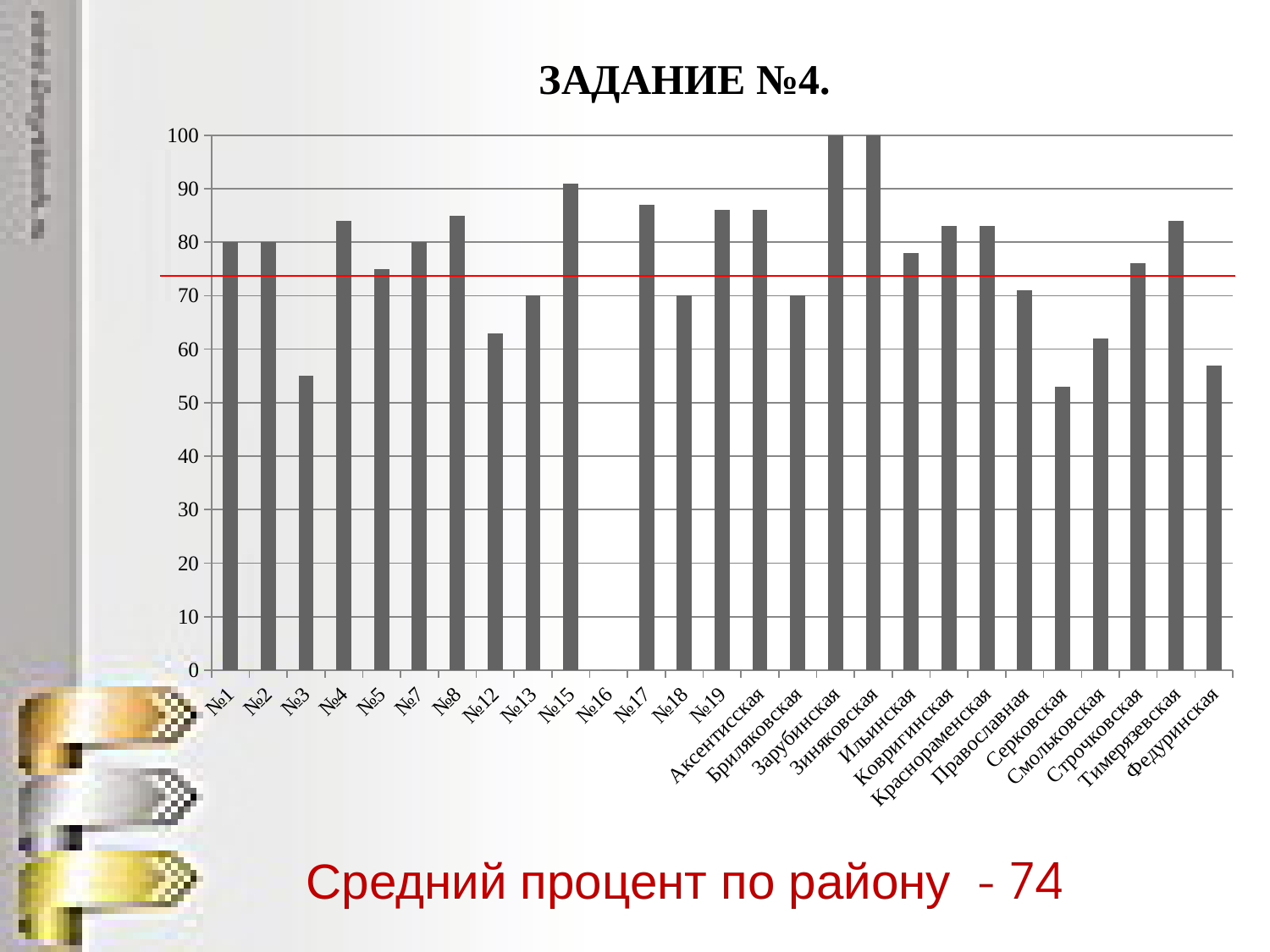

ЗАДАНИЕ №4.

### Chart

| Category |  |
|---|---|
| №1 | 80.0 |
| №2 | 80.0 |
| №3 | 55.0 |
| №4 | 84.0 |
| №5 | 75.0 |
| №7 | 80.0 |
| №8 | 85.0 |
| №12 | 63.0 |
| №13 | 70.0 |
| №15 | 91.0 |
| №16 | 0.0 |
| №17 | 87.0 |
| №18 | 70.0 |
| №19 | 86.0 |
| Аксентисская | 86.0 |
| Бриляковская | 70.0 |
| Зарубинская | 100.0 |
| Зиняковская | 100.0 |
| Ильинская | 78.0 |
| Ковригинская | 83.0 |
| Краснораменская | 83.0 |
| Православная | 71.0 |
| Серковская | 53.0 |
| Смольковская | 62.0 |
| Строчковская | 76.0 |
| Тимерязевская | 84.0 |
| Федуринская | 57.0 |
Средний процент по району  - 74